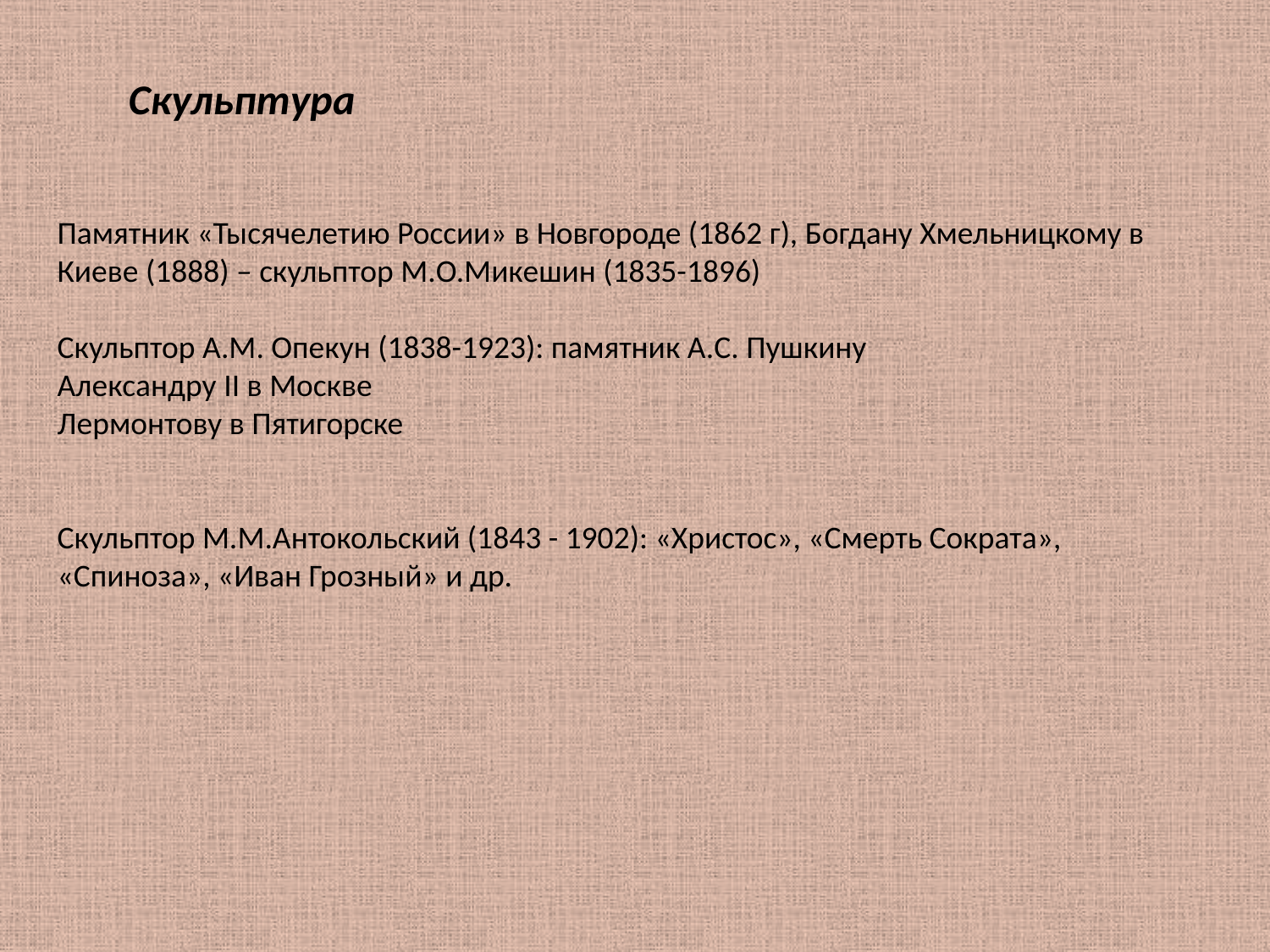

Скульптура
Памятник «Тысячелетию России» в Новгороде (1862 г), Богдану Хмельницкому в Киеве (1888) – скульптор М.О.Микешин (1835-1896)

Скульптор А.М. Опекун (1838-1923): памятник А.С. Пушкину
Александру II в Москве
Лермонтову в Пятигорске

Скульптор М.М.Антокольский (1843 - 1902): «Христос», «Смерть Сократа», «Спиноза», «Иван Грозный» и др.